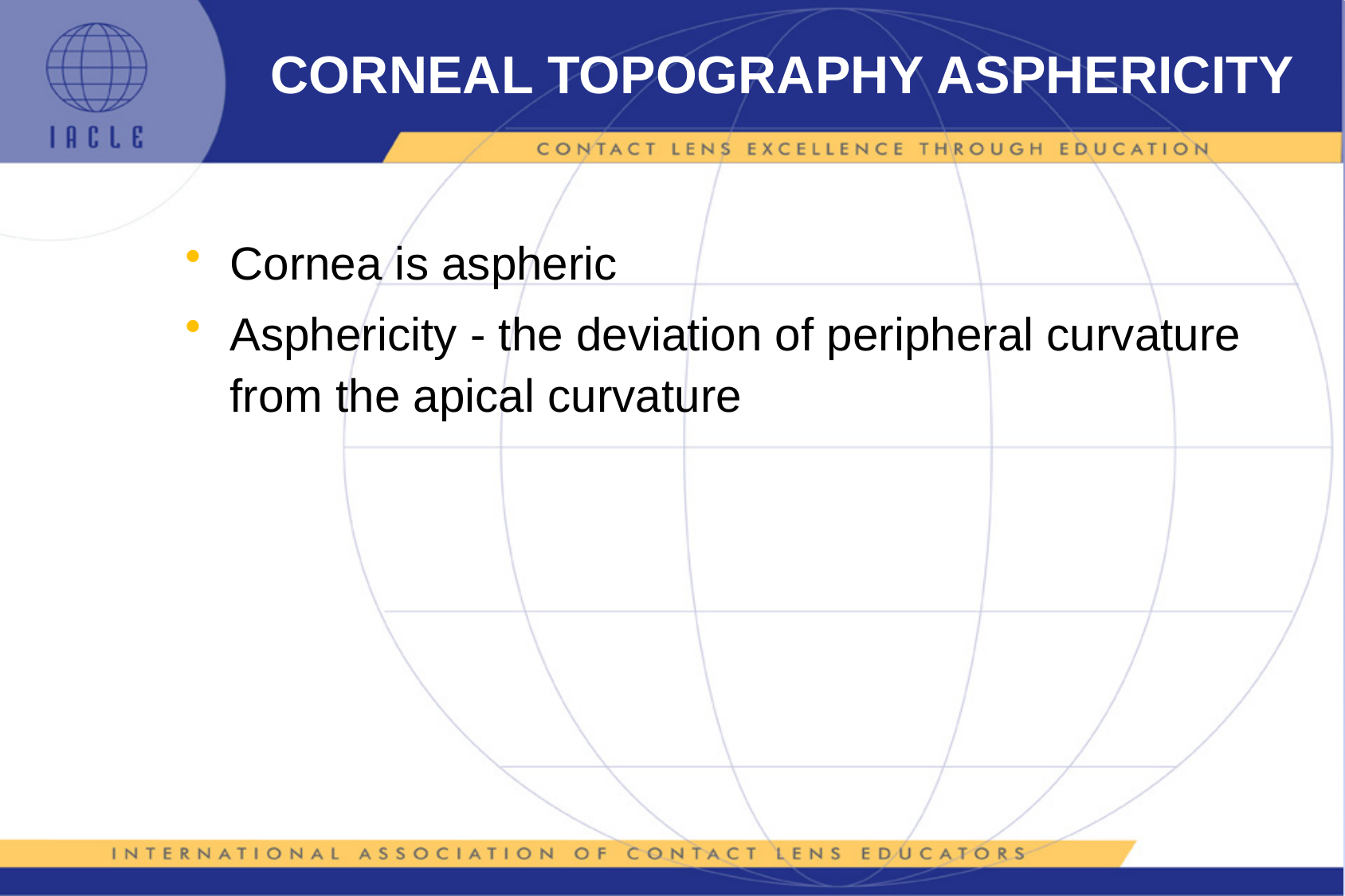

# CORNEAL TOPOGRAPHY ASPHERICITY
Cornea is aspheric
Asphericity - the deviation of peripheral curvature from the apical curvature